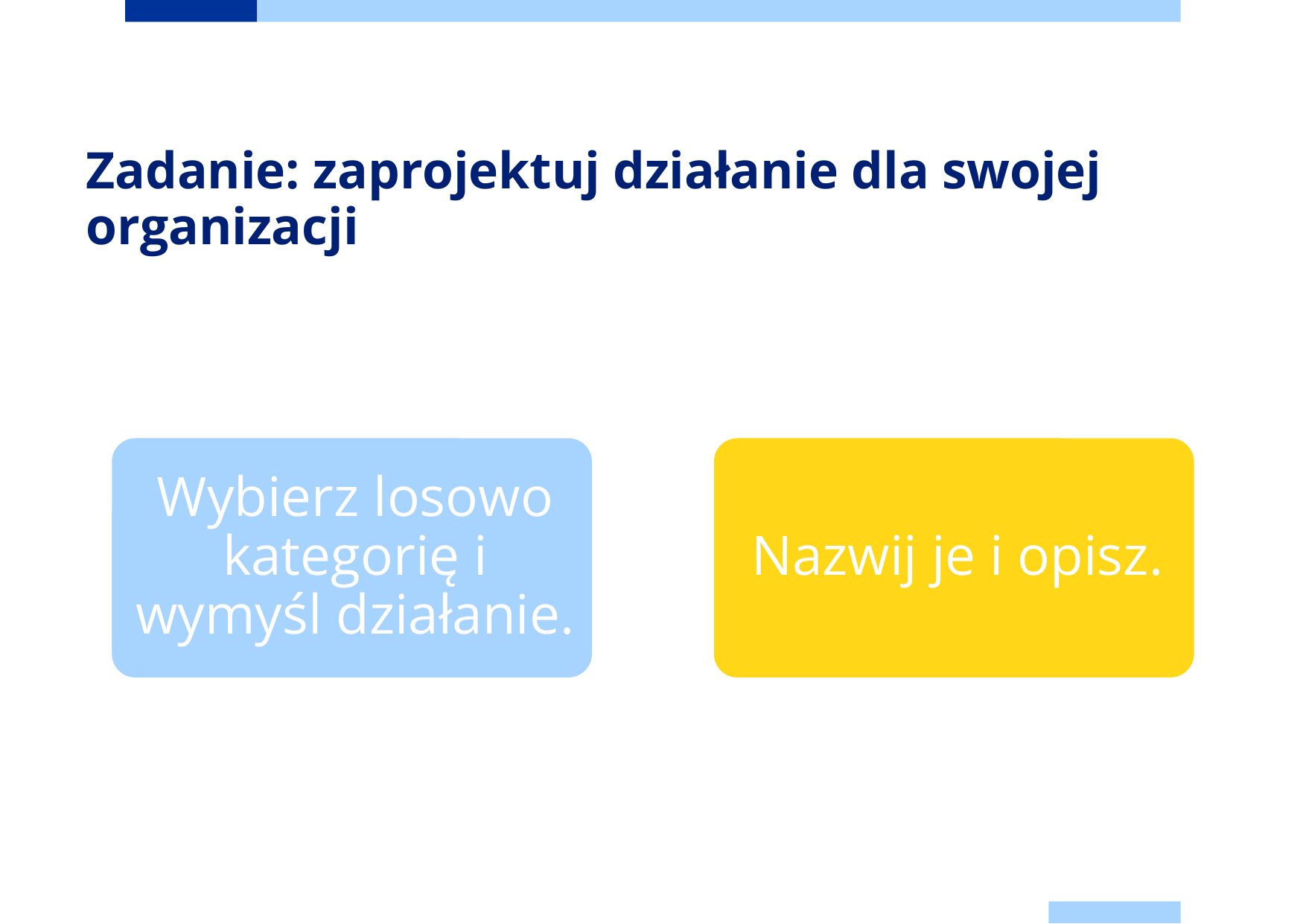

# Zadanie: zaprojektuj działanie dla swojej organizacji
Wybierz losowo kategorię i wymyśl działanie.
Nazwij je i opisz.